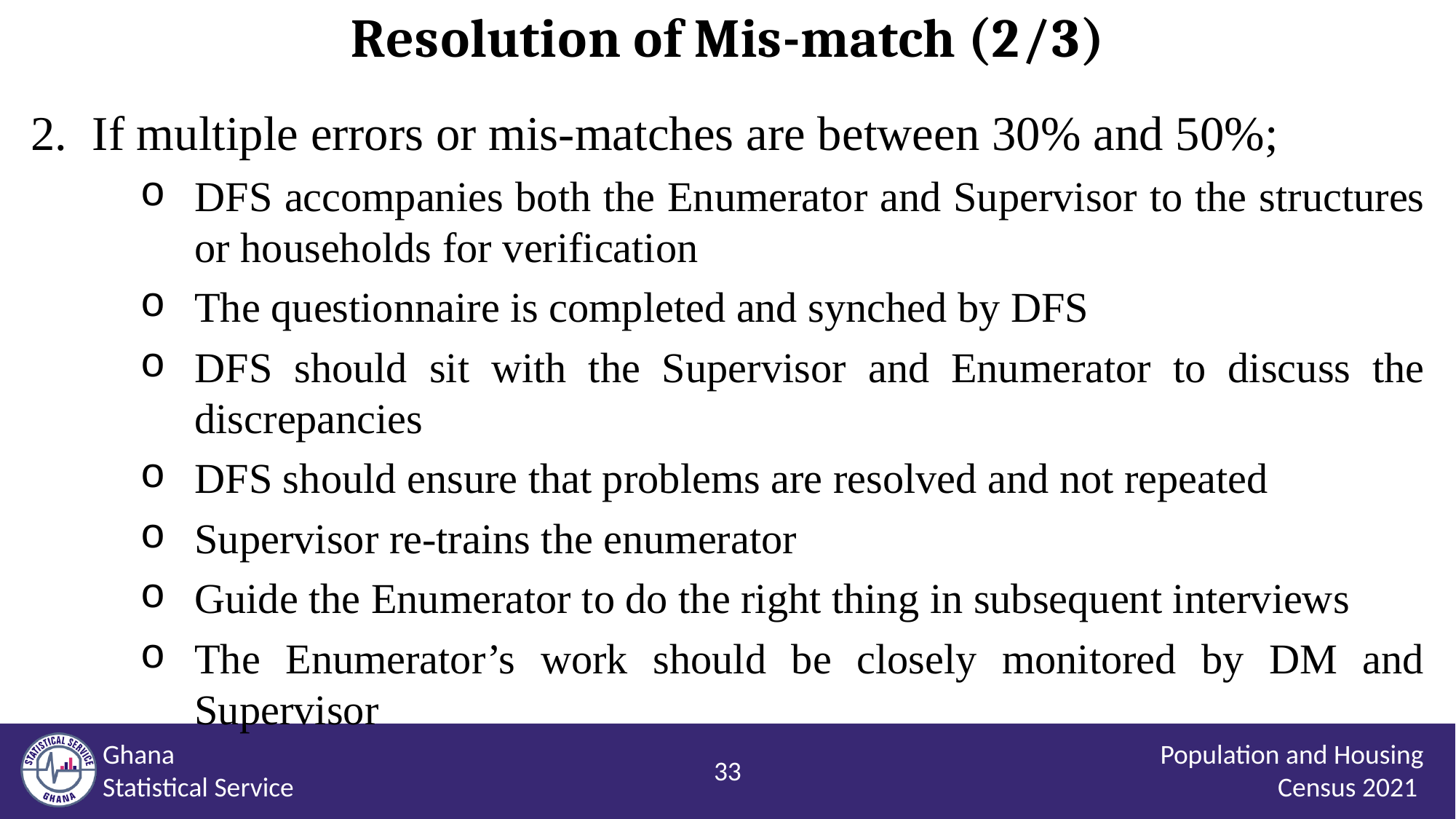

# Resolution of Mis-match (2/3)
If multiple errors or mis-matches are between 30% and 50%;
DFS accompanies both the Enumerator and Supervisor to the structures or households for verification
The questionnaire is completed and synched by DFS
DFS should sit with the Supervisor and Enumerator to discuss the discrepancies
DFS should ensure that problems are resolved and not repeated
Supervisor re-trains the enumerator
Guide the Enumerator to do the right thing in subsequent interviews
The Enumerator’s work should be closely monitored by DM and Supervisor

33